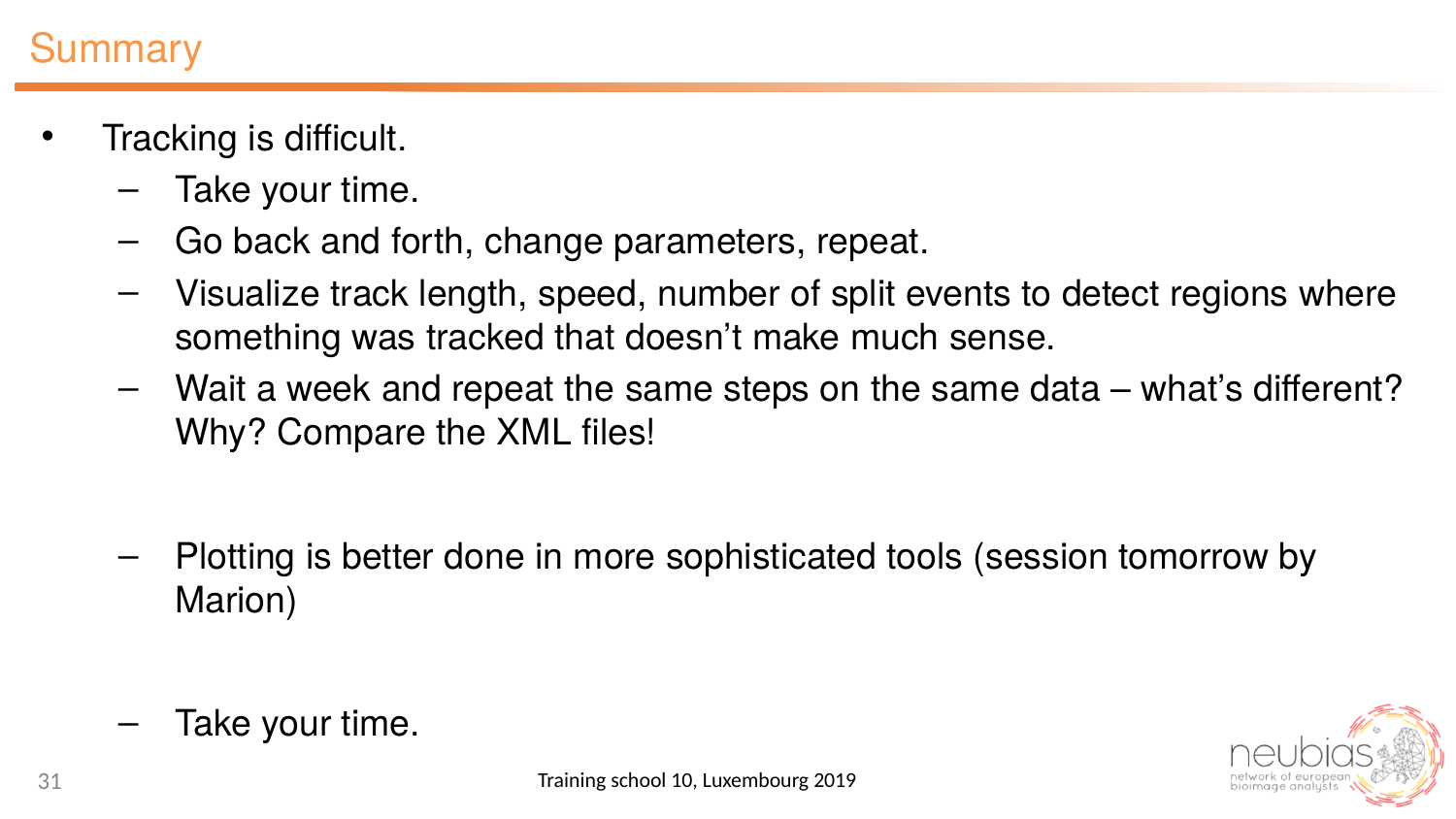

# Summary
Tracking is difficult.
Take your time.
Go back and forth, change parameters, repeat.
Visualize track length, speed, number of split events to detect regions where something was tracked that doesn’t make much sense.
Wait a week and repeat the same steps on the same data – what’s different? Why? Compare the XML files!

Plotting is better done in more sophisticated tools (session tomorrow by Marion)

Take your time.